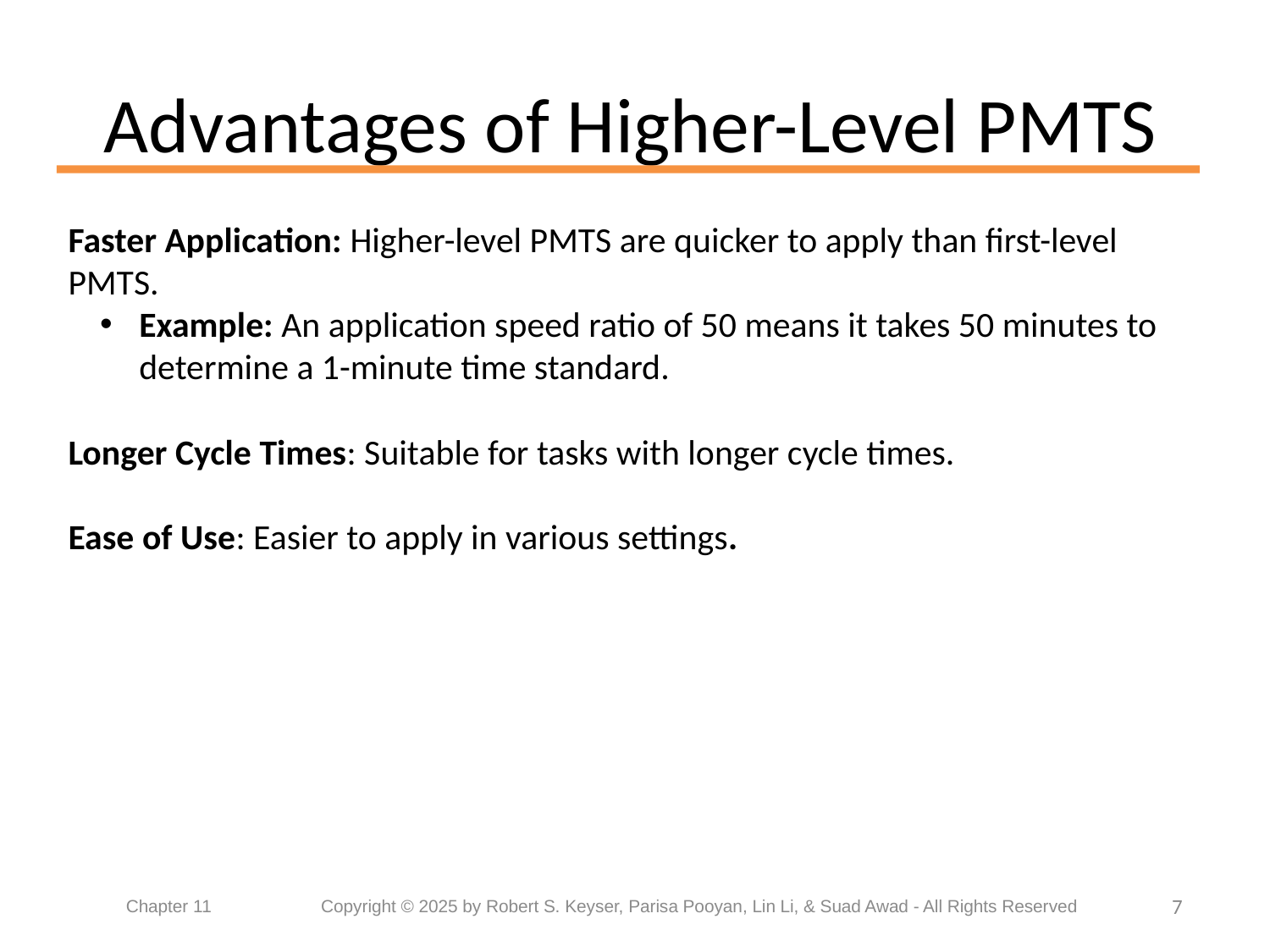

# Advantages of Higher-Level PMTS

Faster Application: Higher-level PMTS are quicker to apply than first-level PMTS.
Example: An application speed ratio of 50 means it takes 50 minutes to determine a 1-minute time standard.

Longer Cycle Times: Suitable for tasks with longer cycle times.

Ease of Use: Easier to apply in various settings.
7
Chapter 11	              Copyright © 2025 by Robert S. Keyser, Parisa Pooyan, Lin Li, & Suad Awad - All Rights Reserved